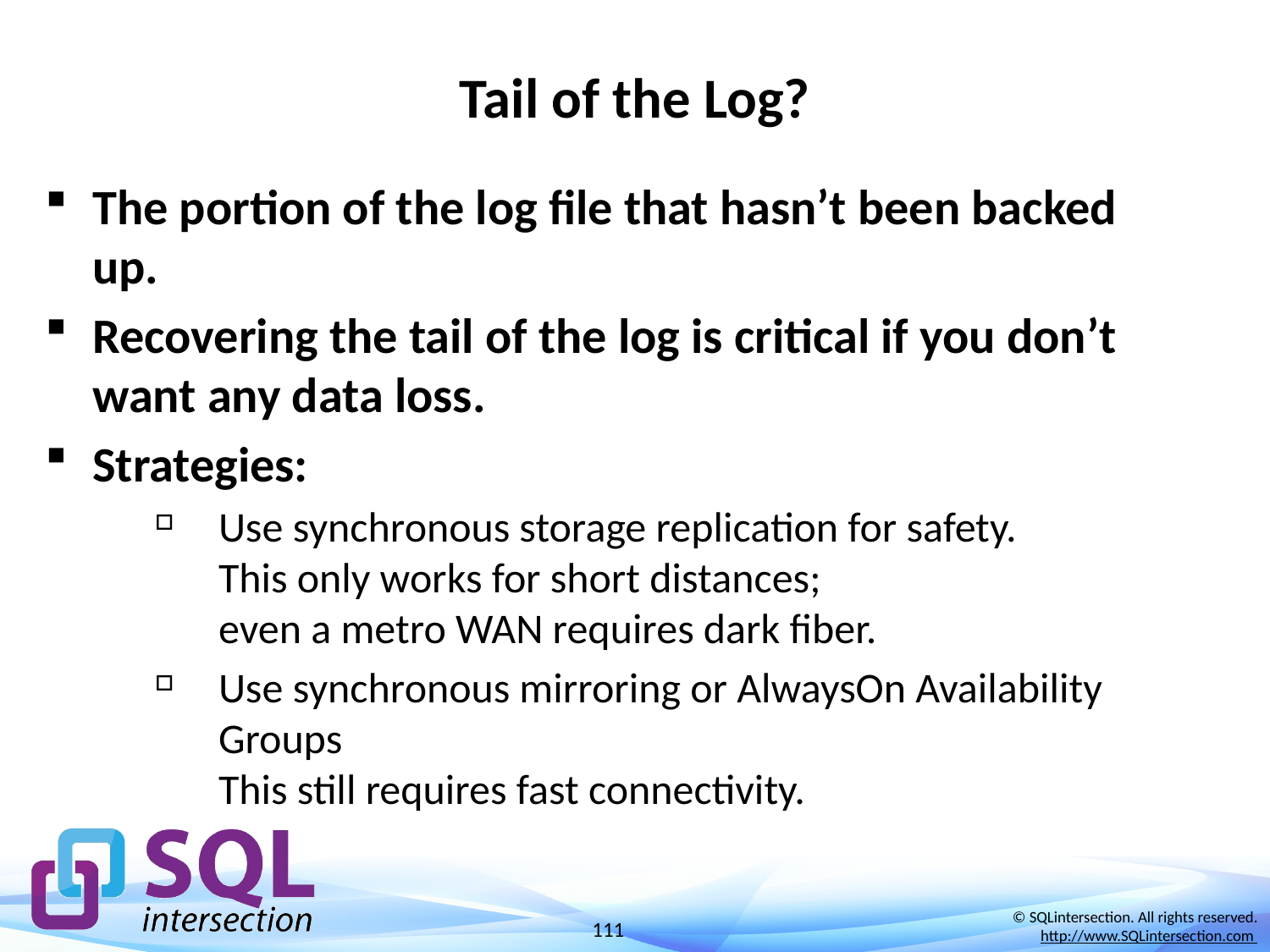

# Tail of the Log?
The portion of the log file that hasn’t been backed up.
Recovering the tail of the log is critical if you don’t want any data loss.
Strategies:
Use synchronous storage replication for safety.
This only works for short distances;
even a metro WAN requires dark fiber.
Use synchronous mirroring or AlwaysOn Availability Groups
This still requires fast connectivity.